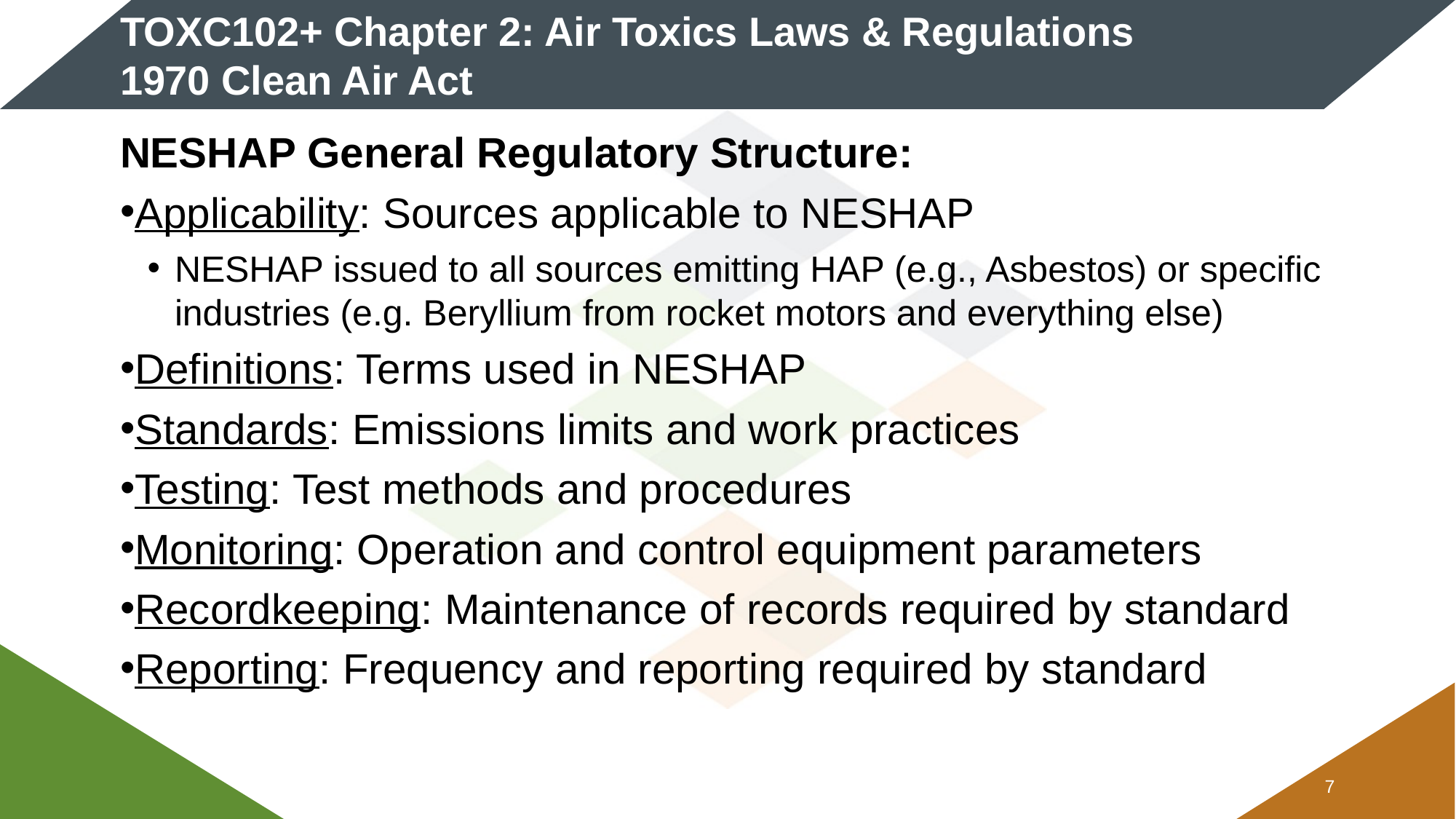

# TOXC102+ Chapter 2: Air Toxics Laws & Regulations 1970 Clean Air Act
NESHAP General Regulatory Structure:
Applicability: Sources applicable to NESHAP
NESHAP issued to all sources emitting HAP (e.g., Asbestos) or specific industries (e.g. Beryllium from rocket motors and everything else)
Definitions: Terms used in NESHAP
Standards: Emissions limits and work practices
Testing: Test methods and procedures
Monitoring: Operation and control equipment parameters
Recordkeeping: Maintenance of records required by standard
Reporting: Frequency and reporting required by standard
7